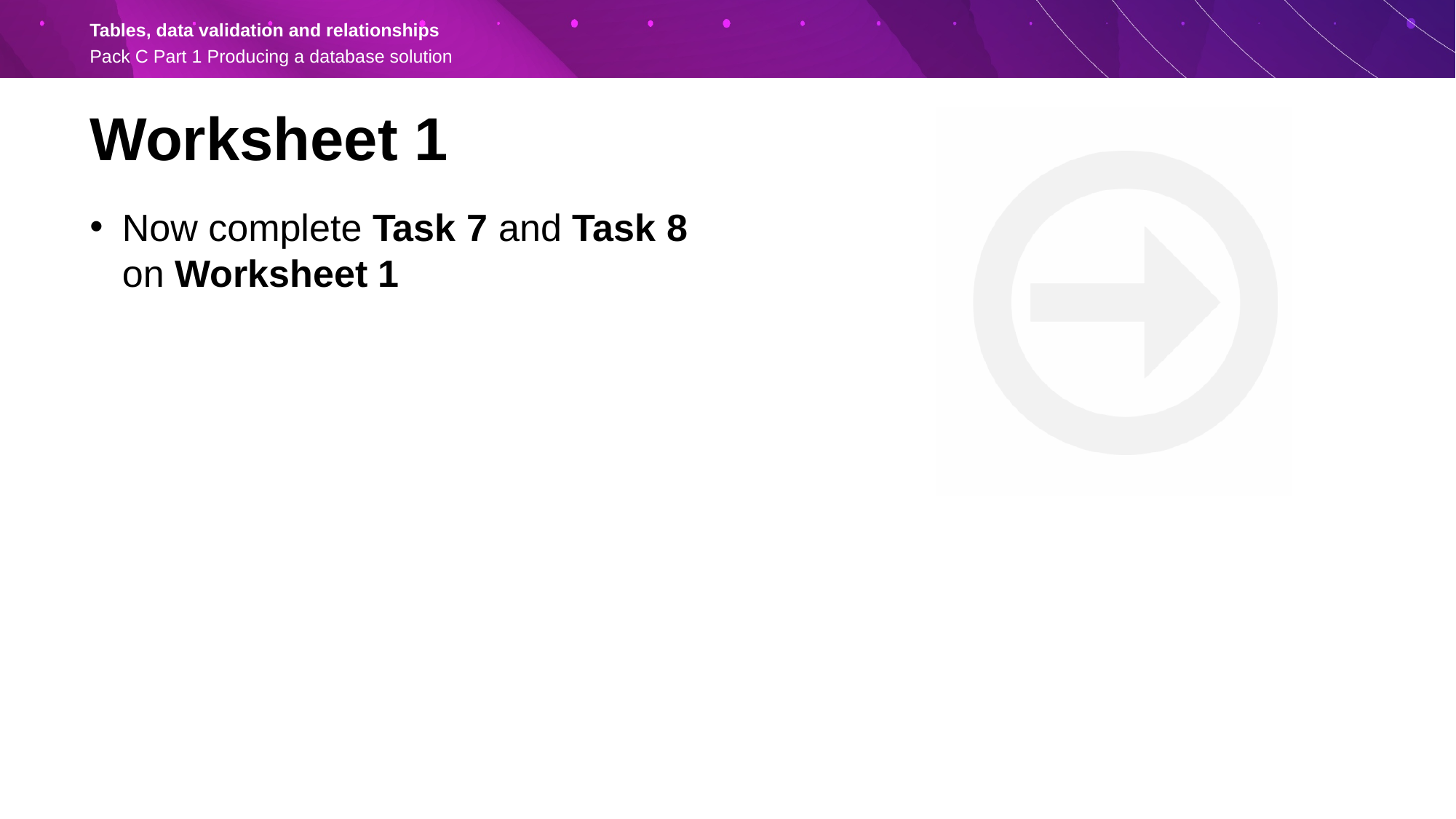

Worksheet 1
Now complete Task 7 and Task 8
on Worksheet 1